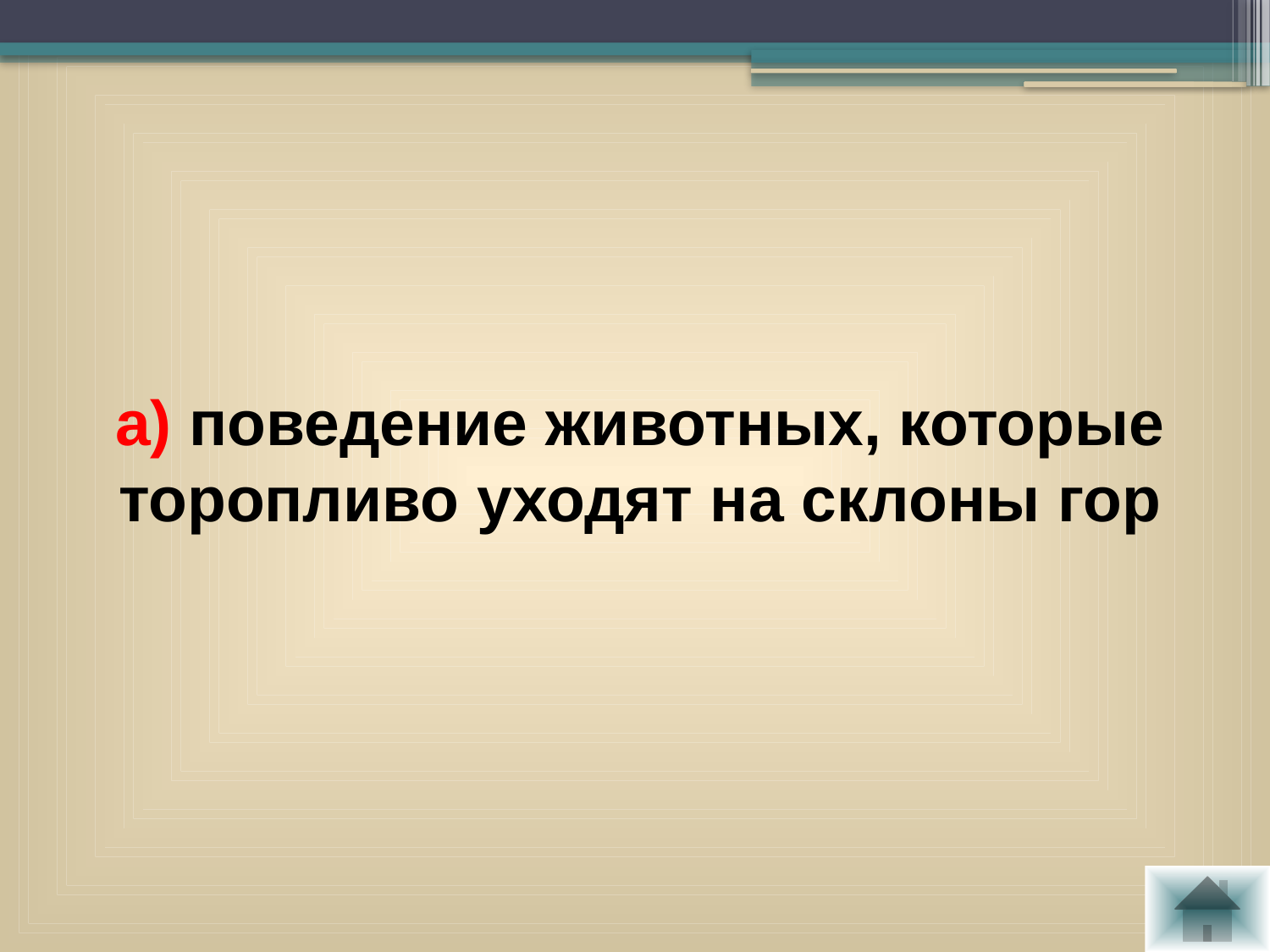

а) поведение животных, которые торопливо уходят на склоны гор